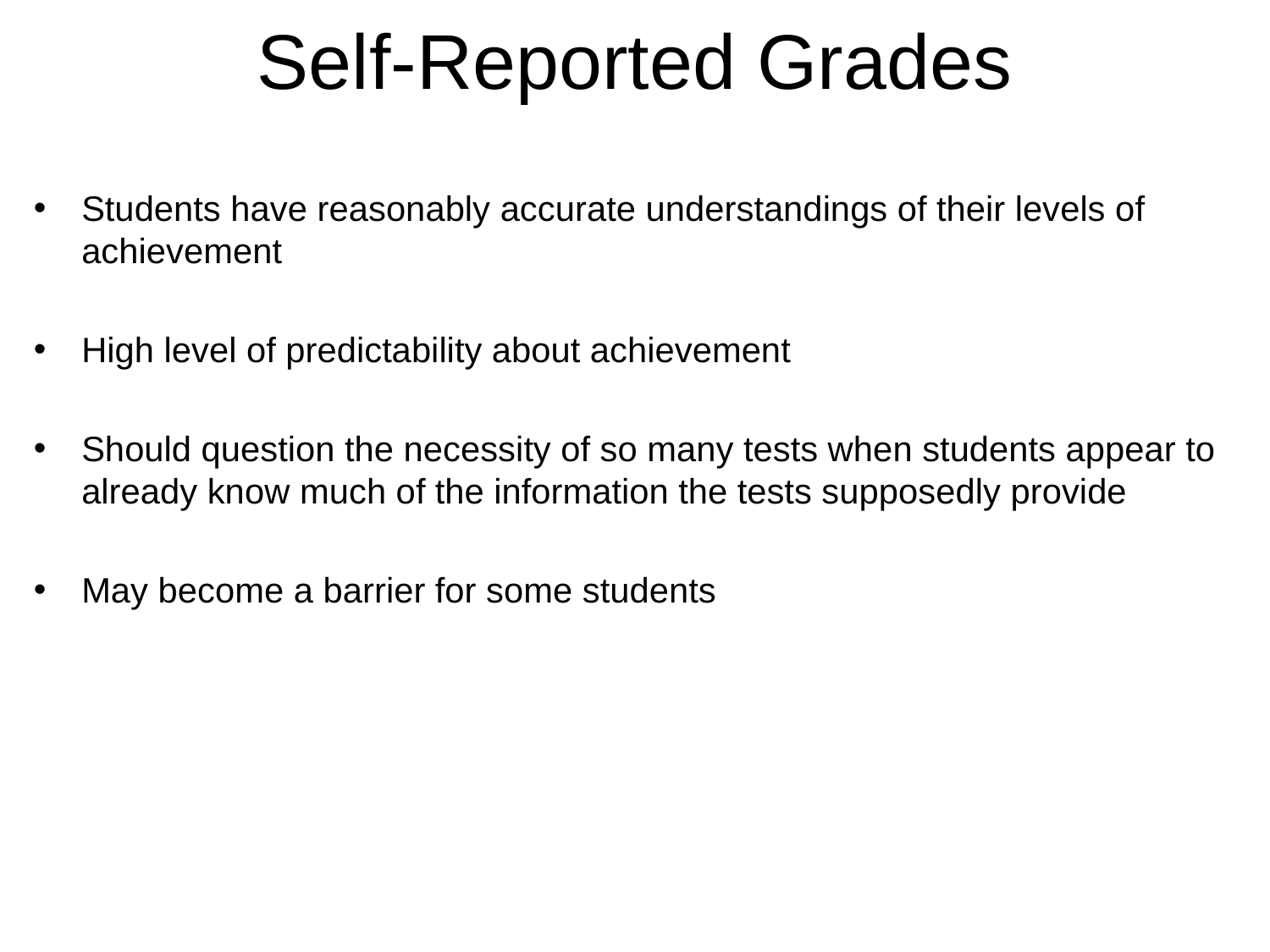

# Self-Reported Grades
Students have reasonably accurate understandings of their levels of achievement

High level of predictability about achievement

Should question the necessity of so many tests when students appear to already know much of the information the tests supposedly provide

May become a barrier for some students